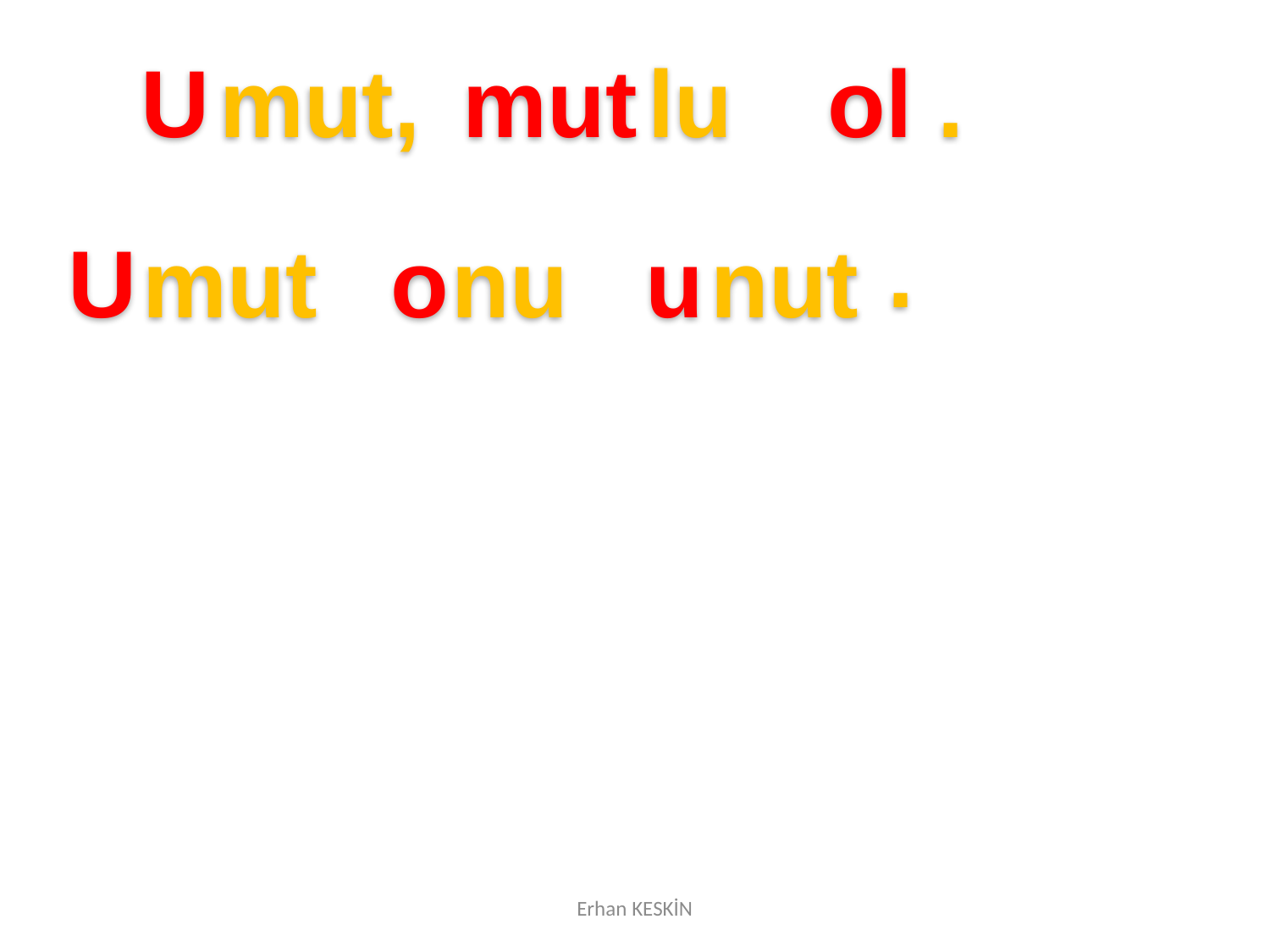

U
mut,
mut
lu
ol
.
.
U
mut
o
nu
u
nut
Erhan KESKİN